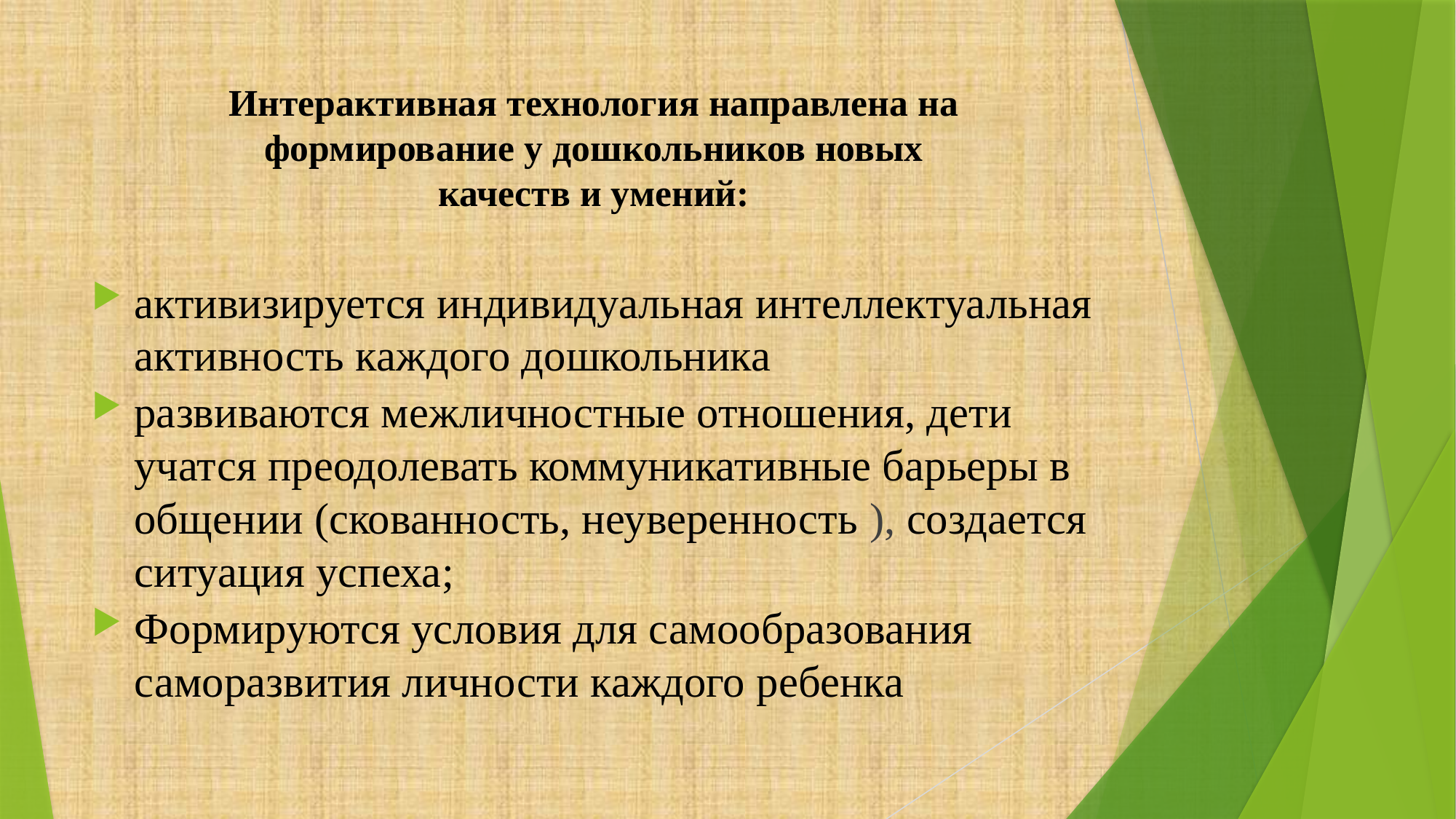

# Интерактивная технология направлена на формирование у дошкольников новых качеств и умений:

активизируется индивидуальная интеллектуальная активность каждого дошкольника
развиваются межличностные отношения, дети учатся преодолевать коммуникативные барьеры в общении (скованность, неуверенность ), создается ситуация успеха;
Формируются условия для самообразования саморазвития личности каждого ребенка